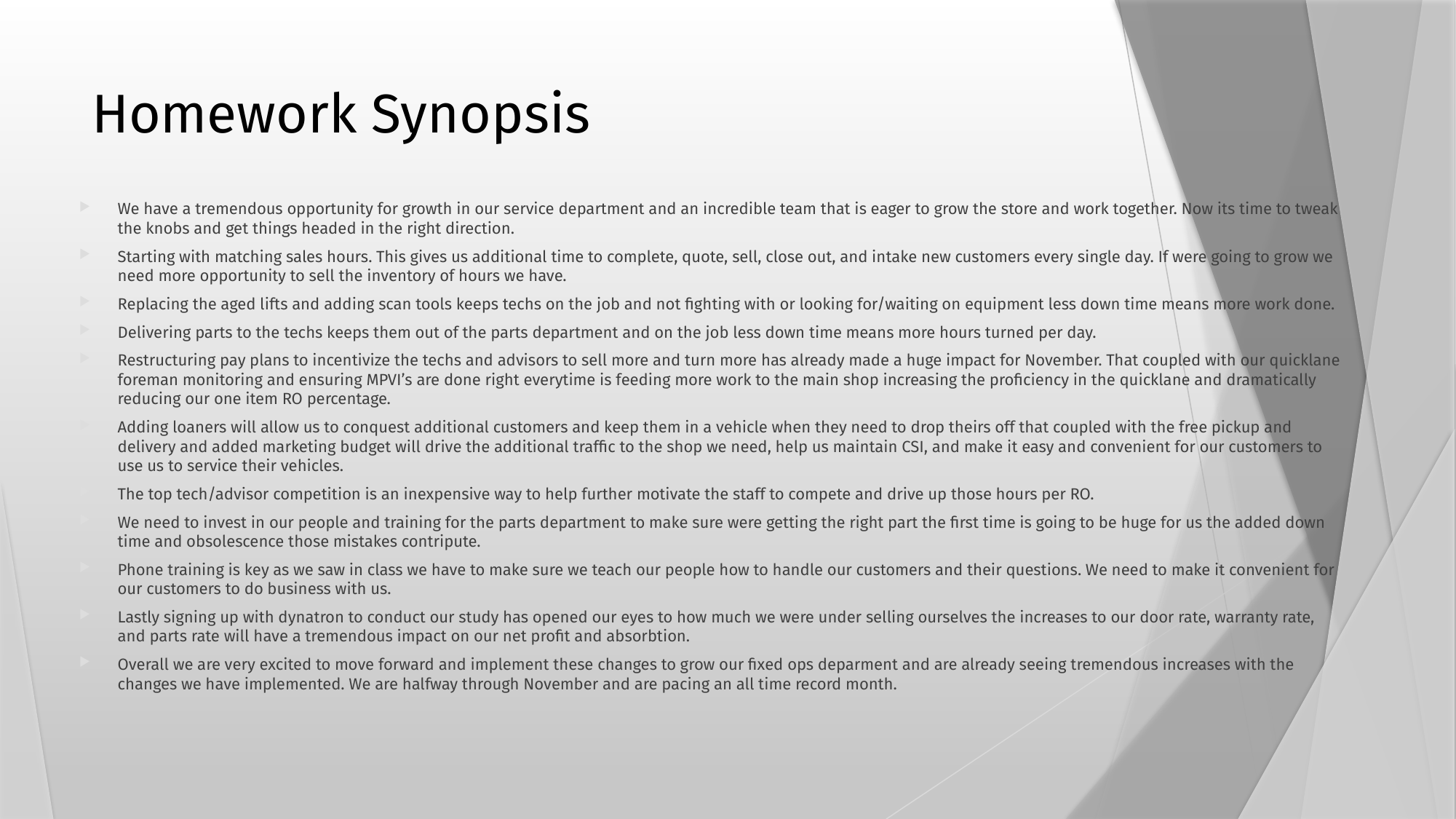

# Homework Synopsis
We have a tremendous opportunity for growth in our service department and an incredible team that is eager to grow the store and work together. Now its time to tweak the knobs and get things headed in the right direction.
Starting with matching sales hours. This gives us additional time to complete, quote, sell, close out, and intake new customers every single day. If were going to grow we need more opportunity to sell the inventory of hours we have.
Replacing the aged lifts and adding scan tools keeps techs on the job and not fighting with or looking for/waiting on equipment less down time means more work done.
Delivering parts to the techs keeps them out of the parts department and on the job less down time means more hours turned per day.
Restructuring pay plans to incentivize the techs and advisors to sell more and turn more has already made a huge impact for November. That coupled with our quicklane foreman monitoring and ensuring MPVI’s are done right everytime is feeding more work to the main shop increasing the proficiency in the quicklane and dramatically reducing our one item RO percentage.
Adding loaners will allow us to conquest additional customers and keep them in a vehicle when they need to drop theirs off that coupled with the free pickup and delivery and added marketing budget will drive the additional traffic to the shop we need, help us maintain CSI, and make it easy and convenient for our customers to use us to service their vehicles.
The top tech/advisor competition is an inexpensive way to help further motivate the staff to compete and drive up those hours per RO.
We need to invest in our people and training for the parts department to make sure were getting the right part the first time is going to be huge for us the added down time and obsolescence those mistakes contripute.
Phone training is key as we saw in class we have to make sure we teach our people how to handle our customers and their questions. We need to make it convenient for our customers to do business with us.
Lastly signing up with dynatron to conduct our study has opened our eyes to how much we were under selling ourselves the increases to our door rate, warranty rate, and parts rate will have a tremendous impact on our net profit and absorbtion.
Overall we are very excited to move forward and implement these changes to grow our fixed ops deparment and are already seeing tremendous increases with the changes we have implemented. We are halfway through November and are pacing an all time record month.